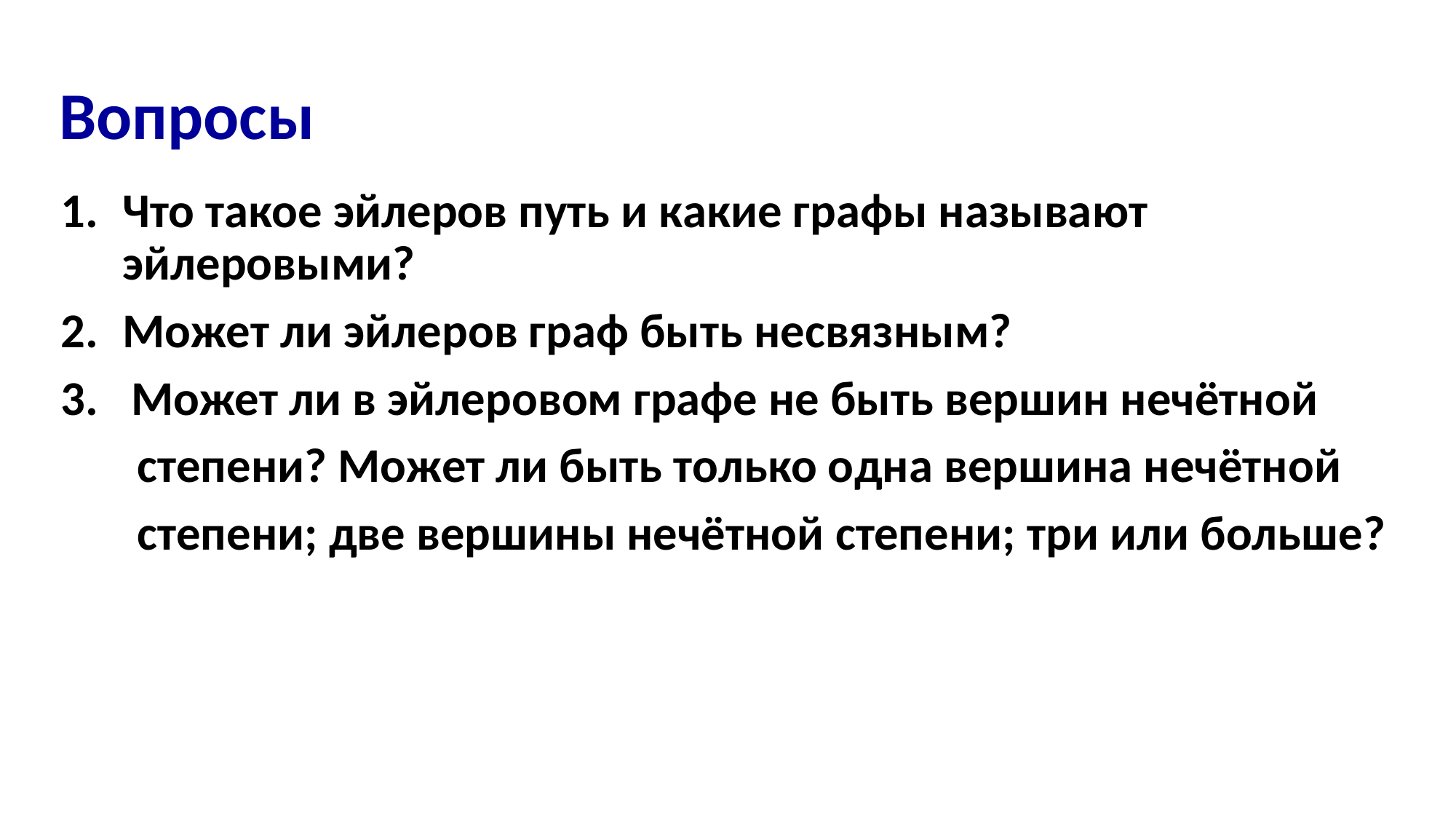

Вопросы
Что такое эйлеров путь и какие графы называют эйлеровыми?
Может ли эйлеров граф быть несвязным?
3.   Может ли в эйлеровом графе не быть вершин нечётной
       степени? Может ли быть только одна вершина нечётной
       степени; две вершины нечётной степени; три или больше?